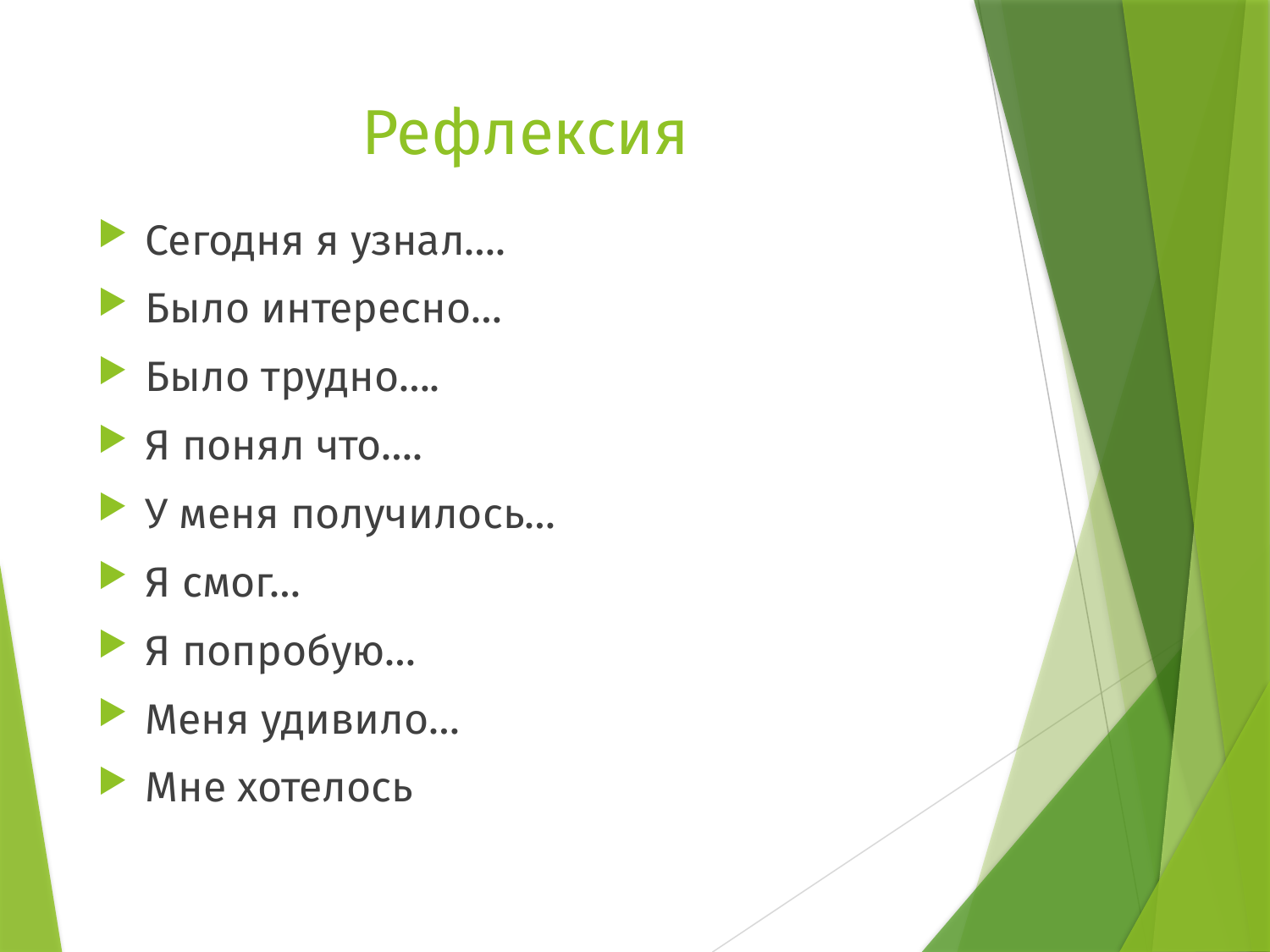

# Рефлексия
Сегодня я узнал….
Было интересно…
Было трудно….
Я понял что….
У меня получилось…
Я смог…
Я попробую…
Меня удивило…
Мне хотелось